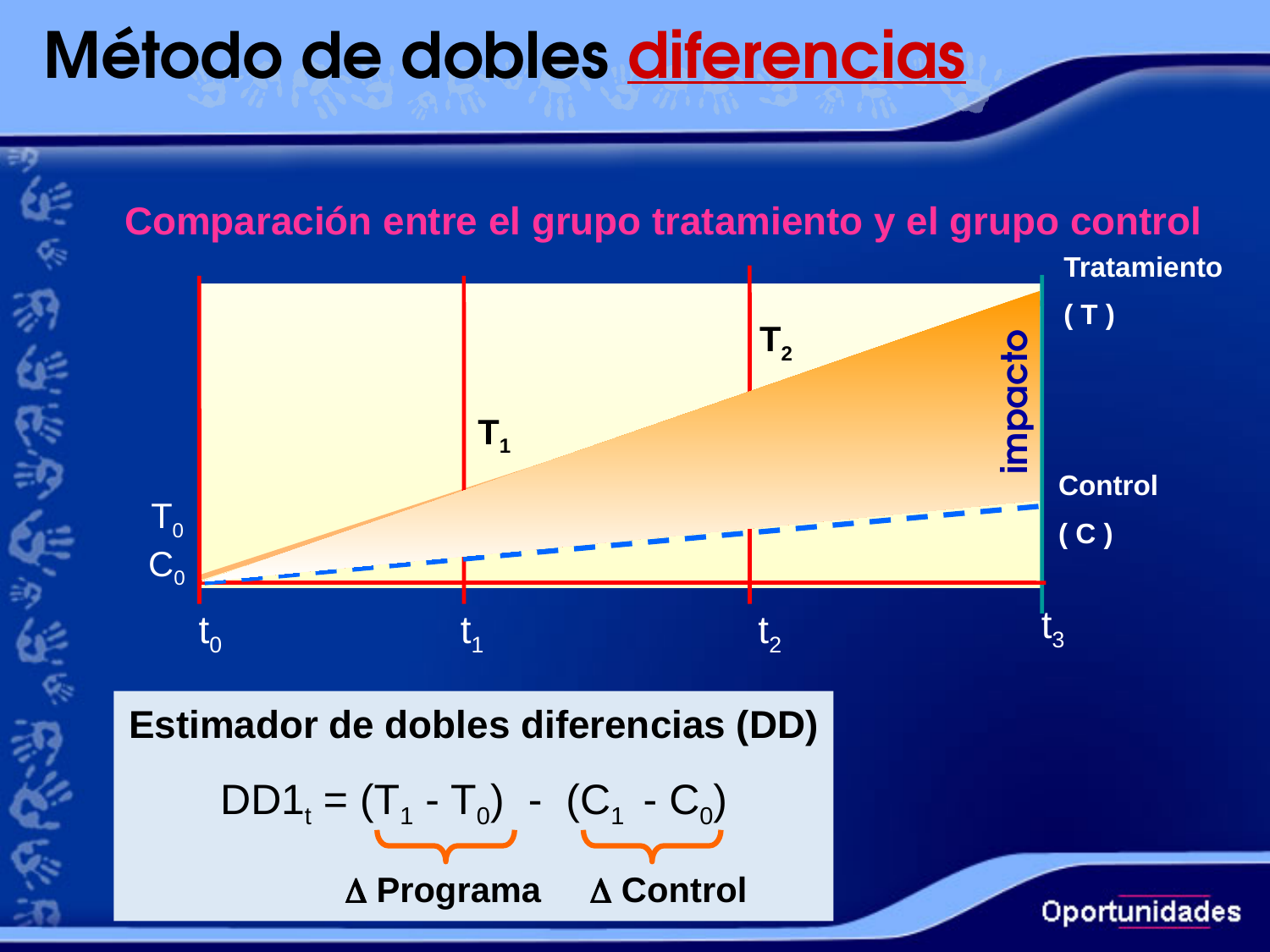

Método de dobles diferencias

Comparación entre el grupo tratamiento y el grupo control
Tratamiento
( T )

T2
impacto
T1

C2
Control
( C )
C1
T0

C0

t3
t0
t1
t2

Estimador de dobles diferencias (DD)

DD1t = (T1 - T0)  -  (C1  - C0)

    Δ Programa     Δ Control